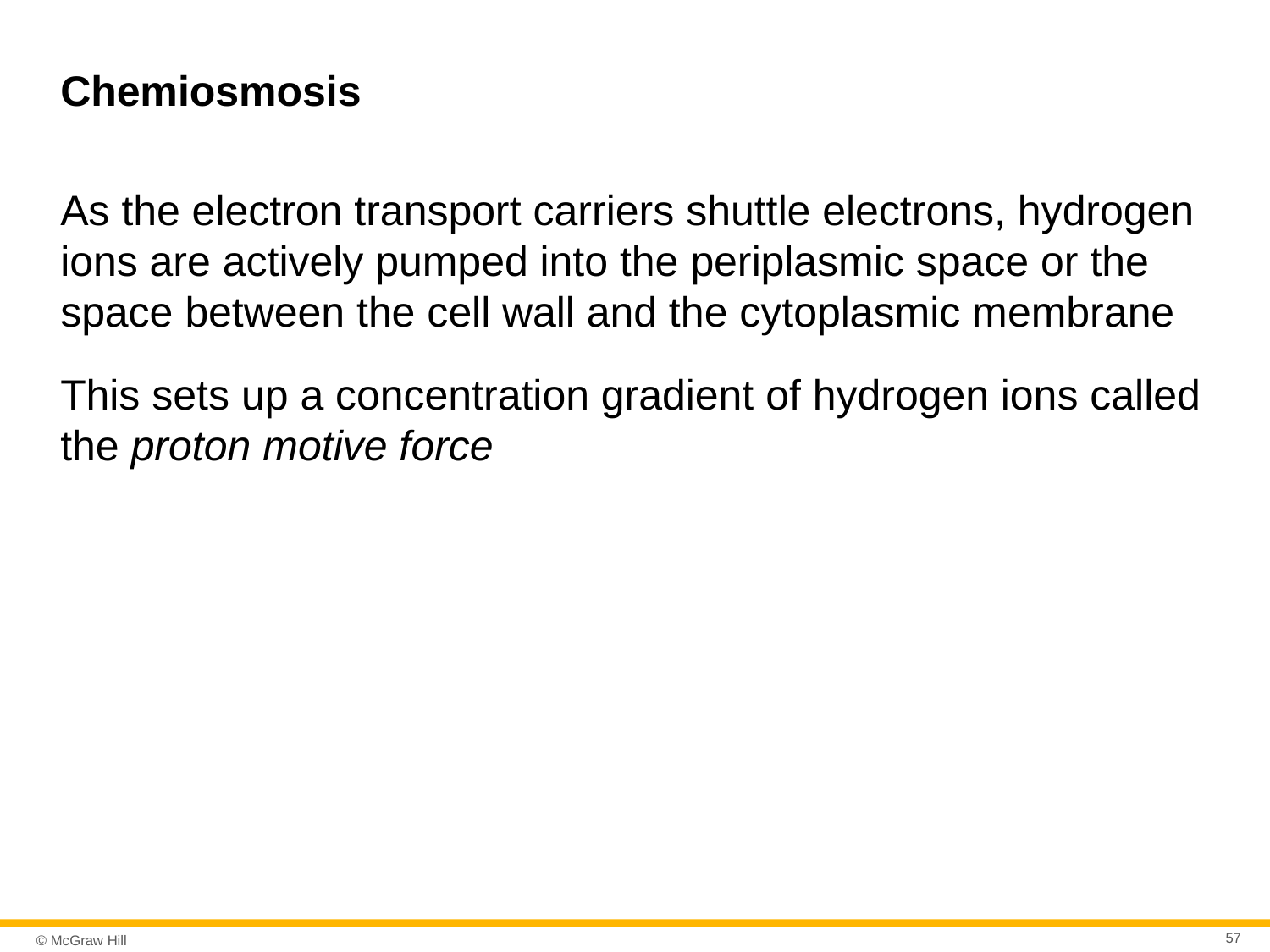

# Chemiosmosis
As the electron transport carriers shuttle electrons, hydrogen ions are actively pumped into the periplasmic space or the space between the cell wall and the cytoplasmic membrane
This sets up a concentration gradient of hydrogen ions called the proton motive force